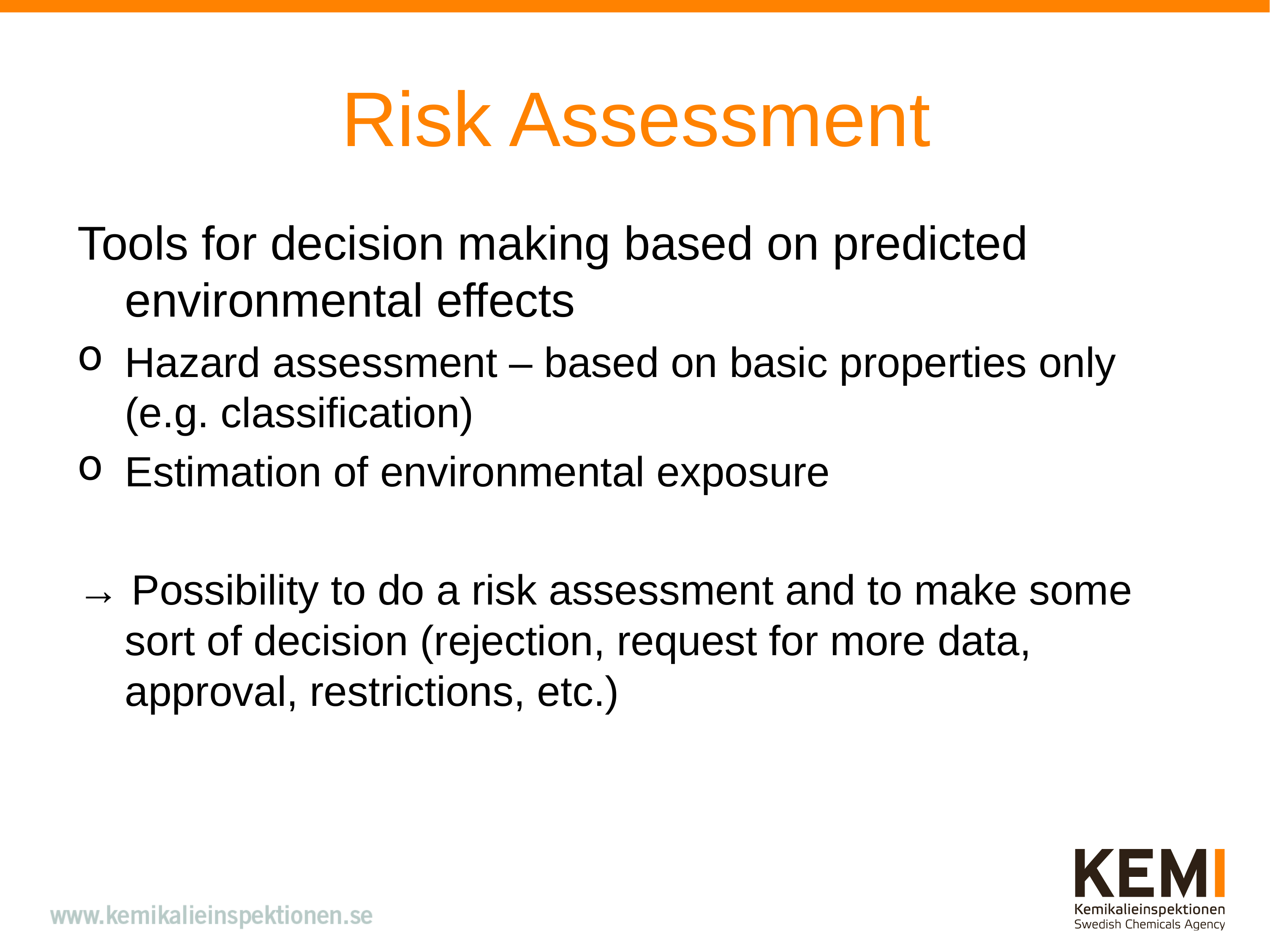

# Risk Assessment
Tools for decision making based on predicted environmental effects
Hazard assessment – based on basic properties only (e.g. classification)
Estimation of environmental exposure

→ Possibility to do a risk assessment and to make some sort of decision (rejection, request for more data, approval, restrictions, etc.)